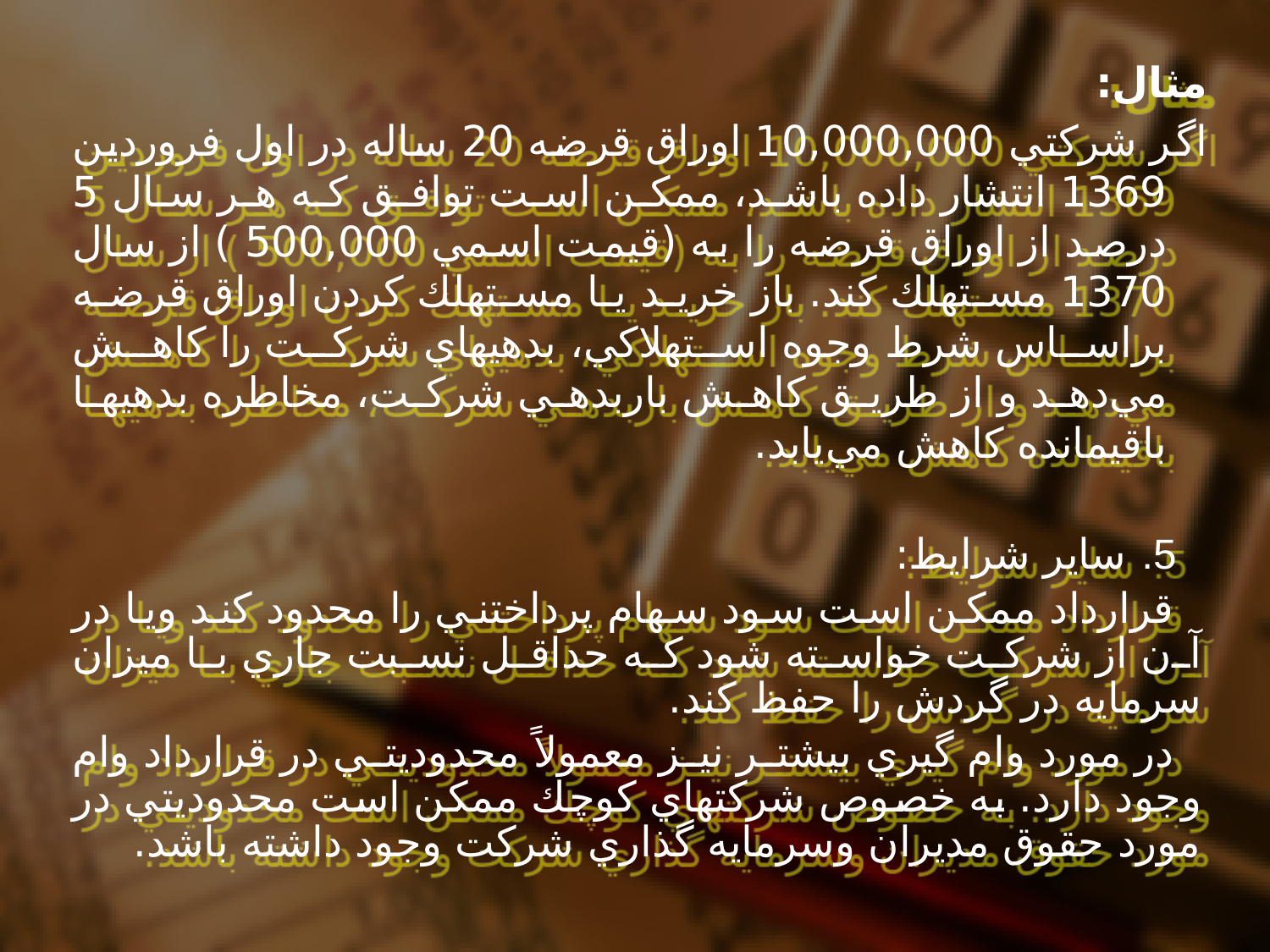

مثال:
اگر شركتي 10,000,000 اوراق قرضه 20 ساله در اول فروردين 1369 انتشار داده باشد، ممكن است توافق كه هر سال 5 درصد از اوراق قرضه را به (قيمت اسمي 500,000 ) از سال 1370 مستهلك كند. باز خريد يا مستهلك كردن اوراق قرضه براساس شرط وجوه استهلاكي، بدهيهاي شركت را كاهش مي‌دهد و از طريق كاهش باربدهي شركت، مخاطره بدهيها باقيمانده كاهش مي‌يابد.

 ساير شرايط:
قرارداد ممكن است سود سهام پرداختني را محدود كند ويا در آن از شركت خواسته شود كه حداقل نسبت جاري با ميزان سرمايه در گردش را حفظ كند.
در مورد وام گيري بيشتر نيز معمولاً محدوديتي در قرارداد وام وجود دارد. به خصوص شركتهاي كوچك ممكن است محدوديتي در مورد حقوق مديران وسرمايه گذاري شركت وجود داشته باشد.